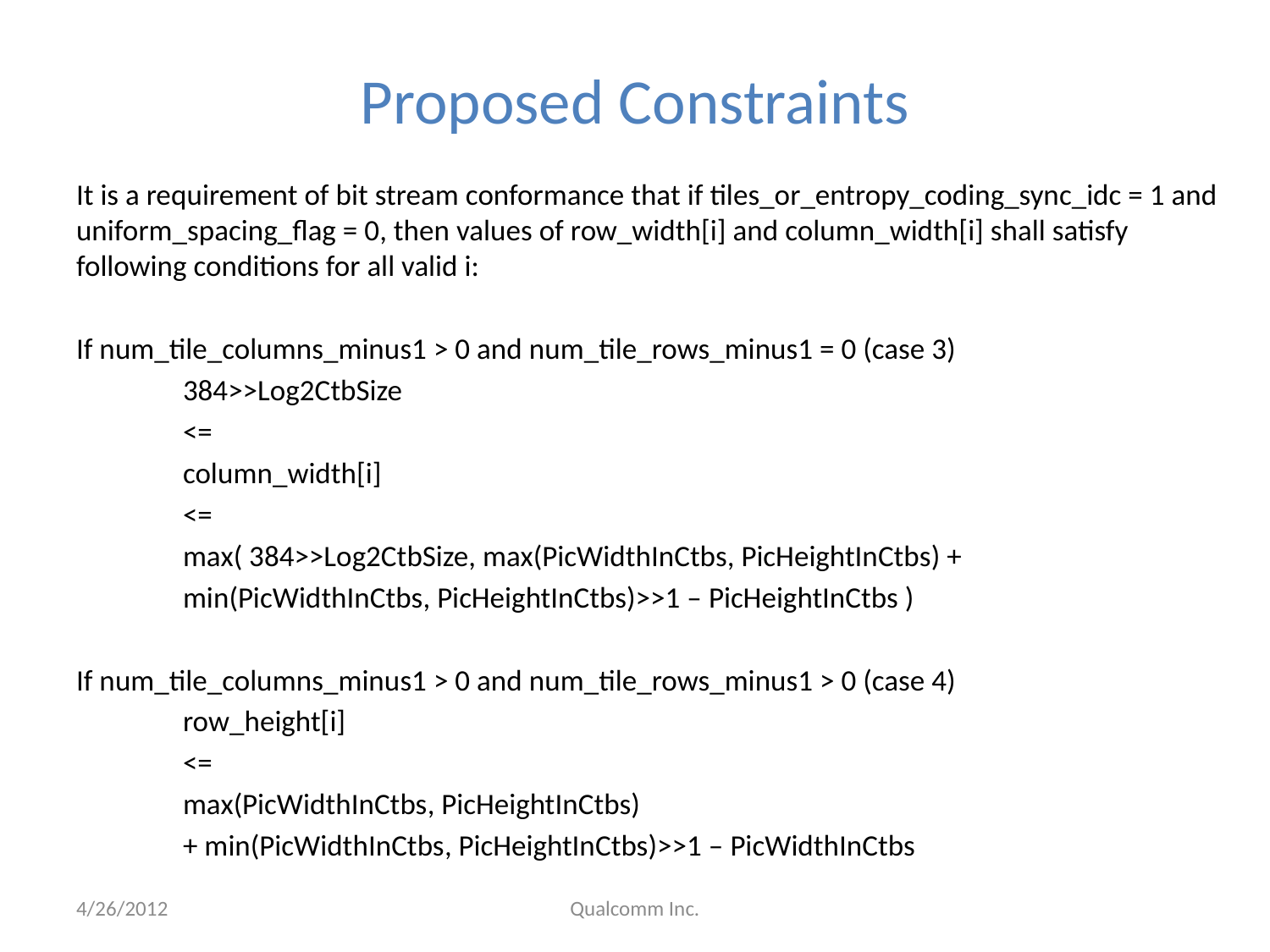

# Proposed Constraints
It is a requirement of bit stream conformance that if tiles_or_entropy_coding_sync_idc = 1 and uniform_spacing_flag = 0, then values of row_width[i] and column_width[i] shall satisfy following conditions for all valid i:

If num_tile_columns_minus1 > 0 and num_tile_rows_minus1 = 0 (case 3)
  	384>>Log2CtbSize
		<=
	column_width[i]
		<=
	max( 384>>Log2CtbSize, max(PicWidthInCtbs, PicHeightInCtbs) +
	min(PicWidthInCtbs, PicHeightInCtbs)>>1 – PicHeightInCtbs )

If num_tile_columns_minus1 > 0 and num_tile_rows_minus1 > 0 (case 4)
  	row_height[i]
		<=
	max(PicWidthInCtbs, PicHeightInCtbs)
	+ min(PicWidthInCtbs, PicHeightInCtbs)>>1 – PicWidthInCtbs

4/26/2012
Qualcomm Inc.